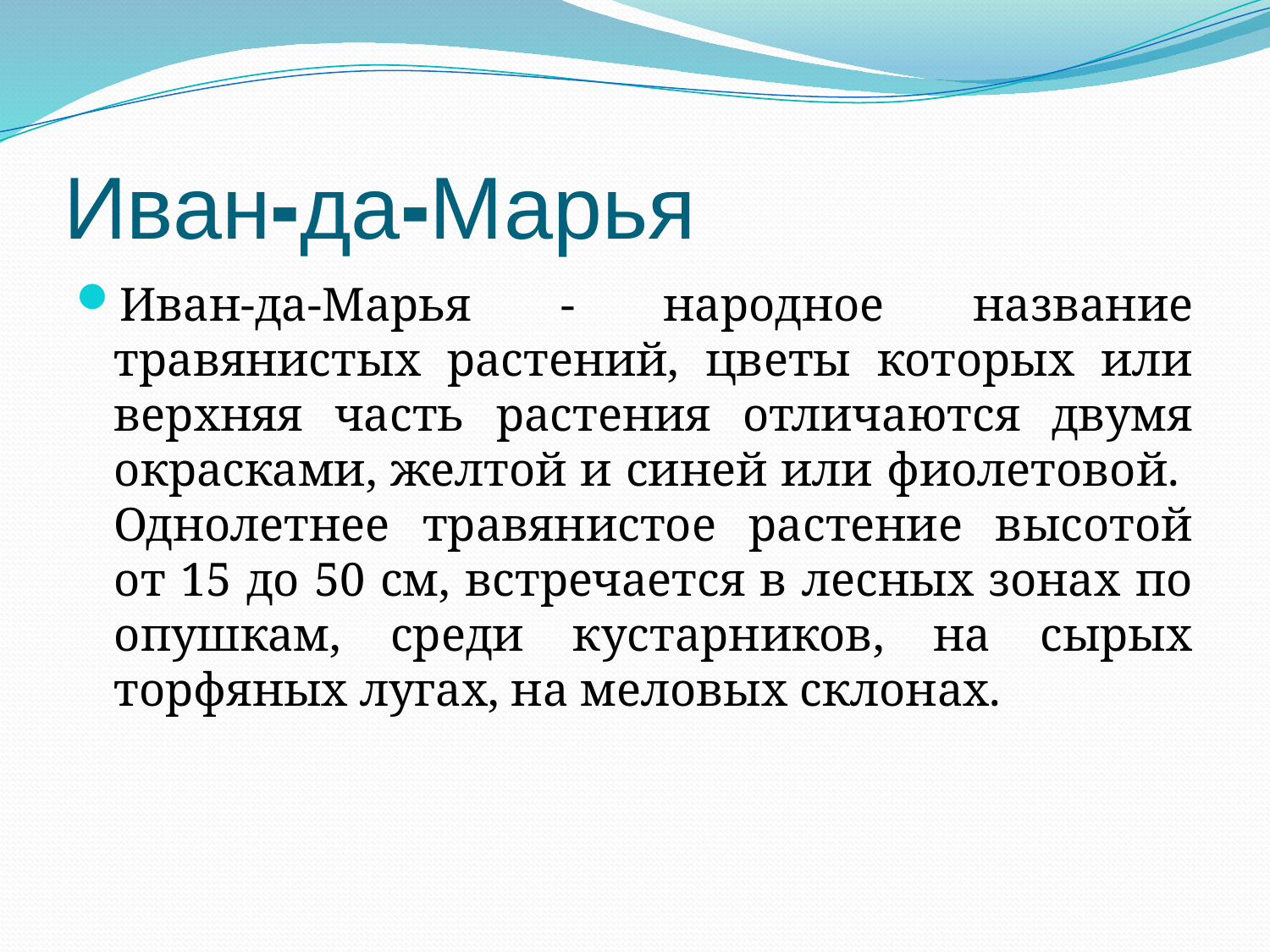

# Иван-да-Марья
Иван-да-Марья - народное название травянистых растений, цветы которых или верхняя часть растения отличаются двумя окрасками, желтой и синей или фиолетовой.  Однолетнее травянистое растение высотой от 15 до 50 см, встречается в лесных зонах по опушкам, среди кустарников, на сырых торфяных лугах, на меловых склонах.